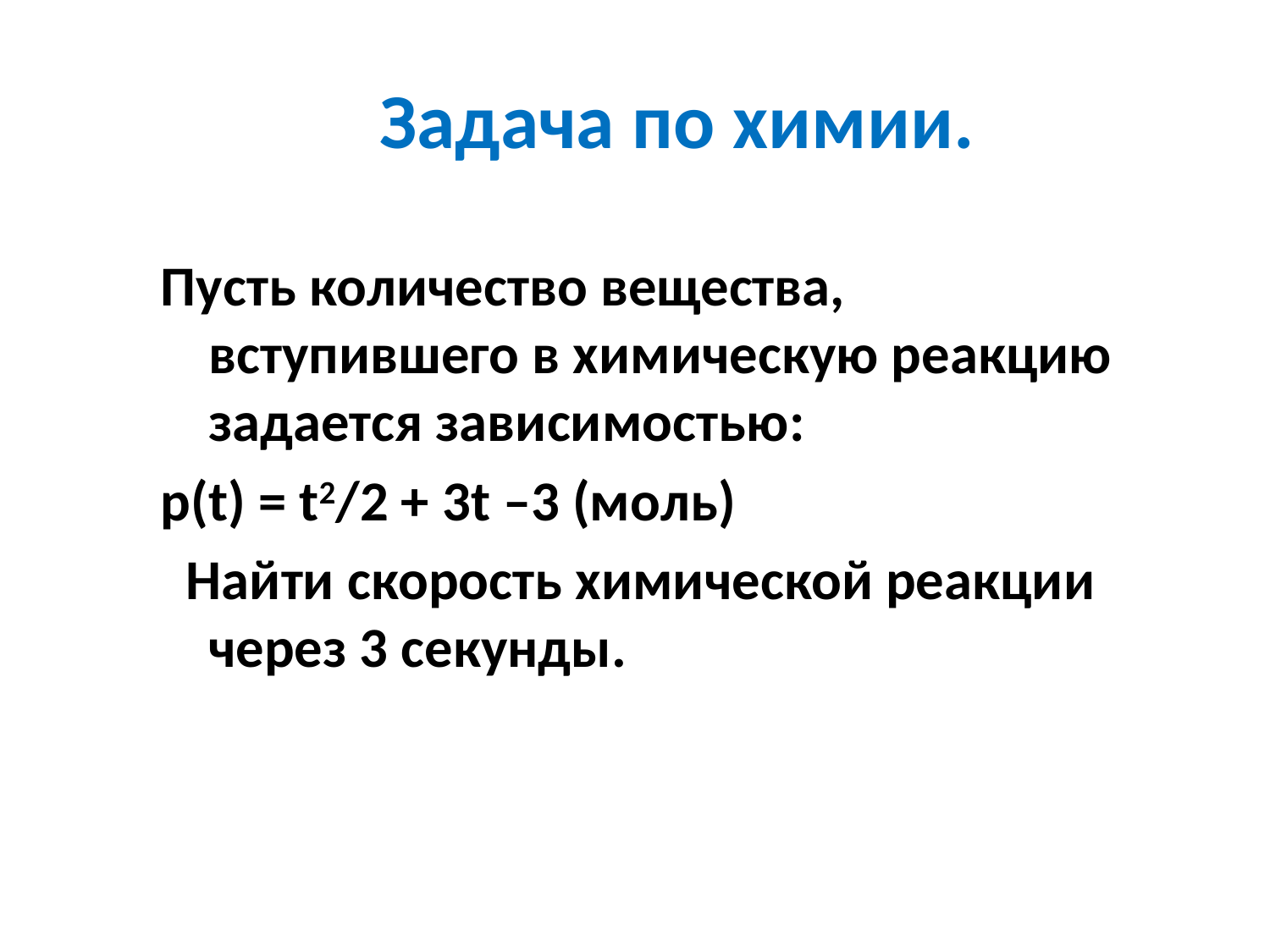

# Задача по химии.
Пусть количество вещества, вступившего в химическую реакцию задается зависимостью:
р(t) = t2/2 + 3t –3 (моль)
  Найти скорость химической реакции через 3 секунды.